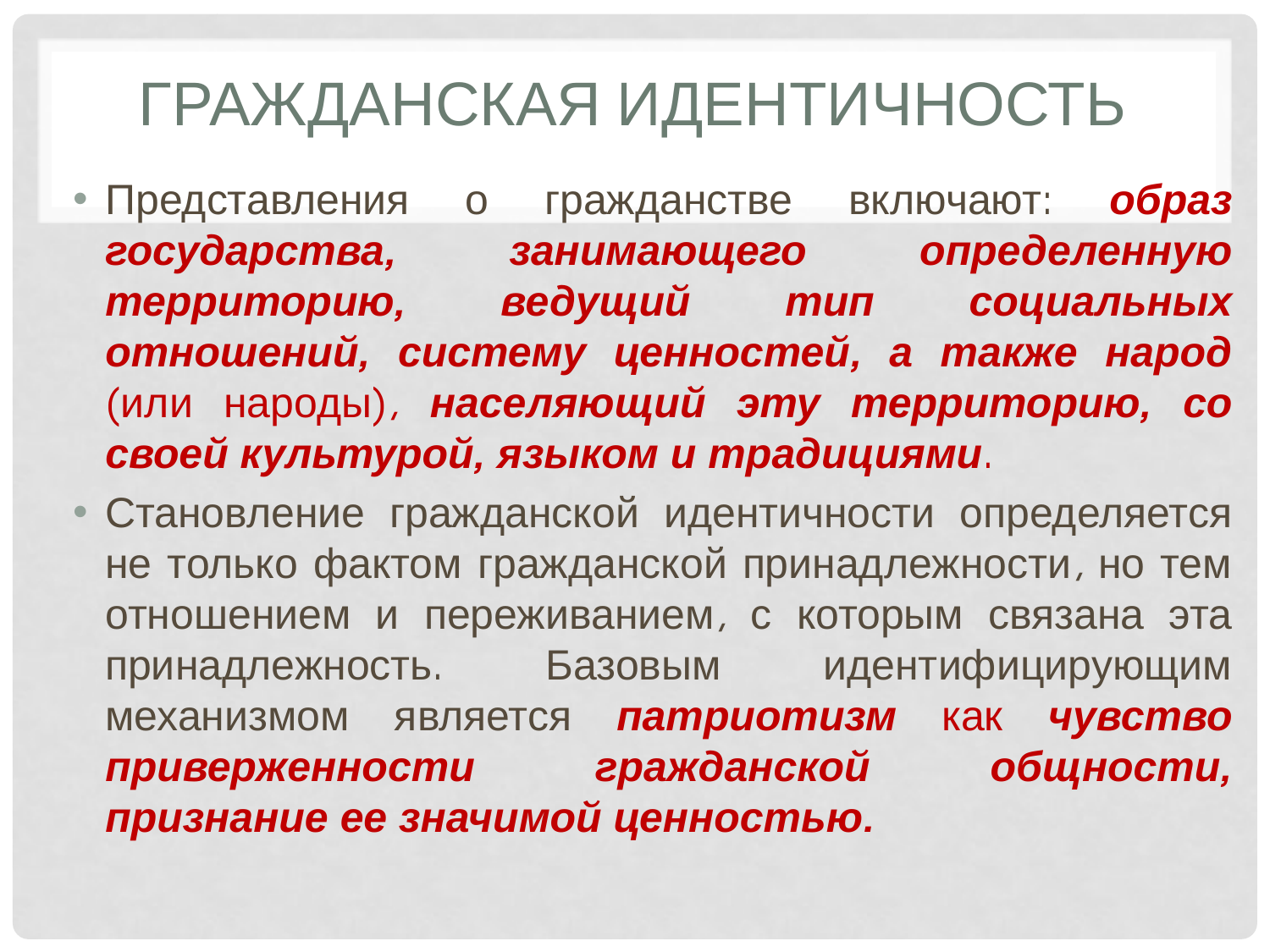

# Гражданская идентичность
Представления о гражданстве включают: образ государства, занимающего определенную территорию, ведущий тип социальных отношений, систему ценностей, а также народ (или народы), населяющий эту территорию, со своей культурой, языком и традициями.
Становление гражданской идентичности определяется не только фактом гражданской принадлежности, но тем отношением и переживанием, с которым связана эта принадлежность. Базовым идентифицирующим механизмом является патриотизм как чувство приверженности гражданской общности, признание ее значимой ценностью.